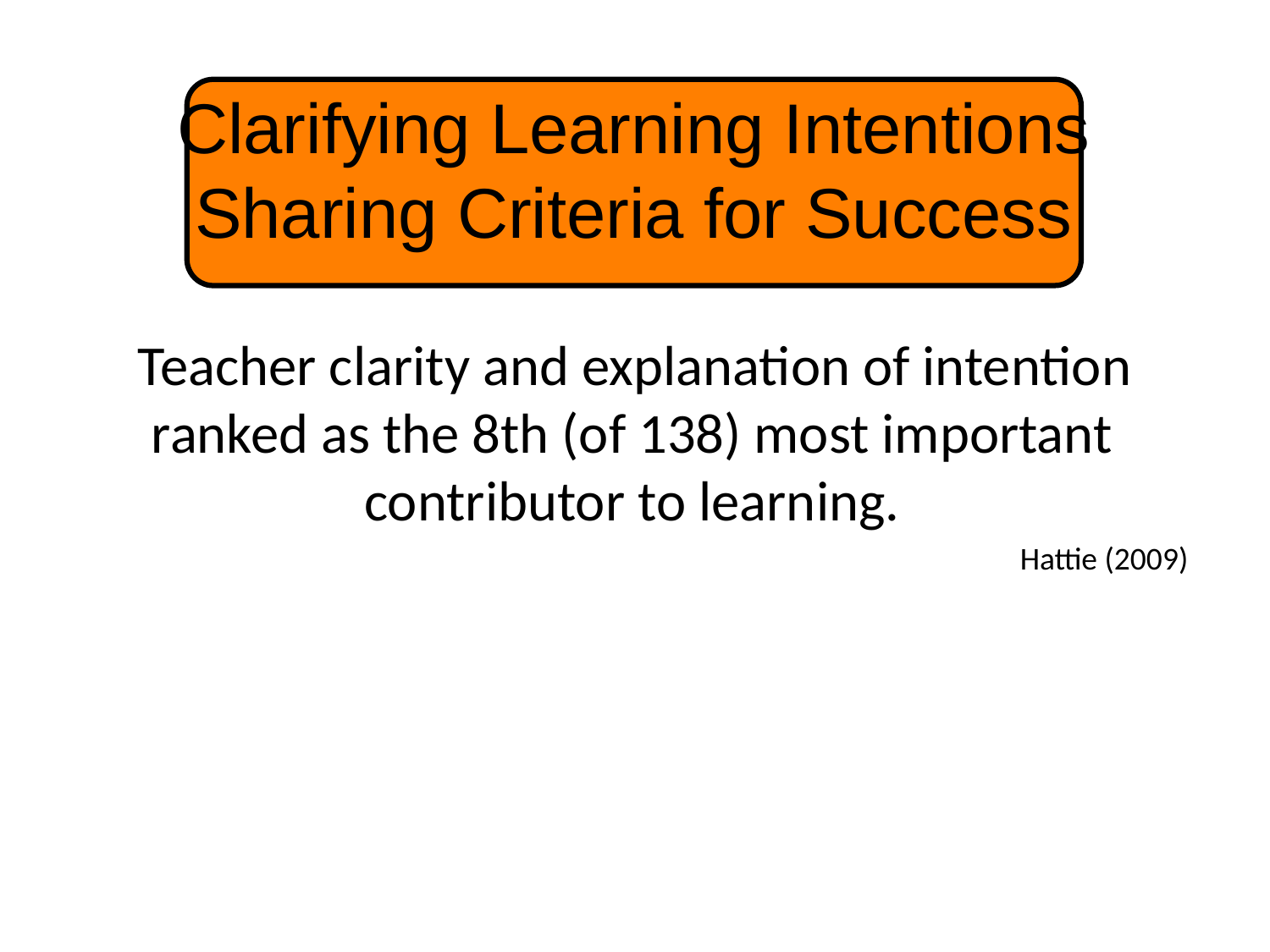

Clarifying Learning Intentions
Sharing Criteria for Success
Teacher clarity and explanation of intention ranked as the 8th (of 138) most important contributor to learning.
Hattie (2009)